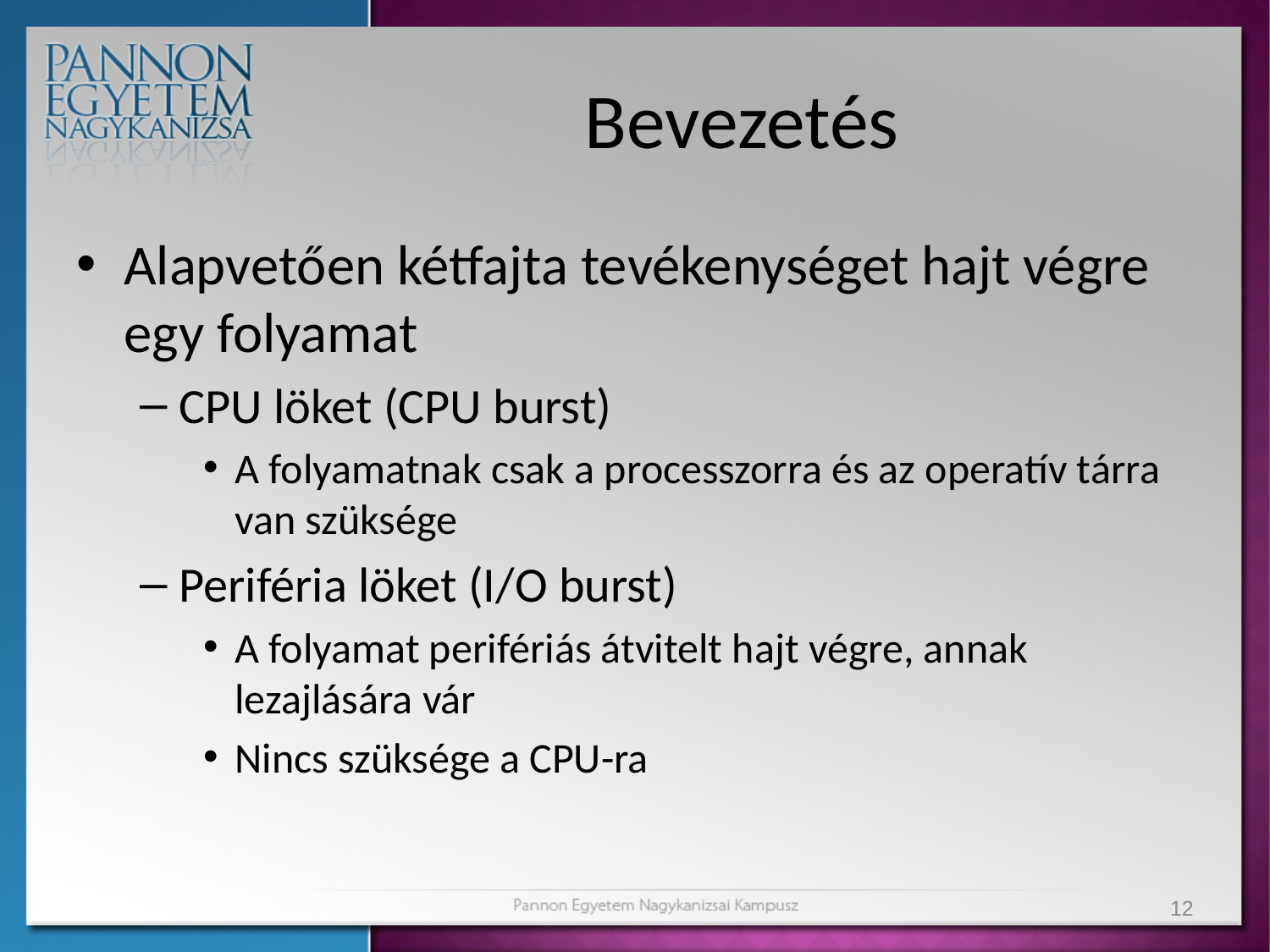

# Bevezetés
Alapvetően kétfajta tevékenységet hajt végre egy folyamat
CPU löket (CPU burst)
A folyamatnak csak a processzorra és az operatív tárra van szüksége
Periféria löket (I/O burst)
A folyamat perifériás átvitelt hajt végre, annak lezajlására vár
Nincs szüksége a CPU-ra
12